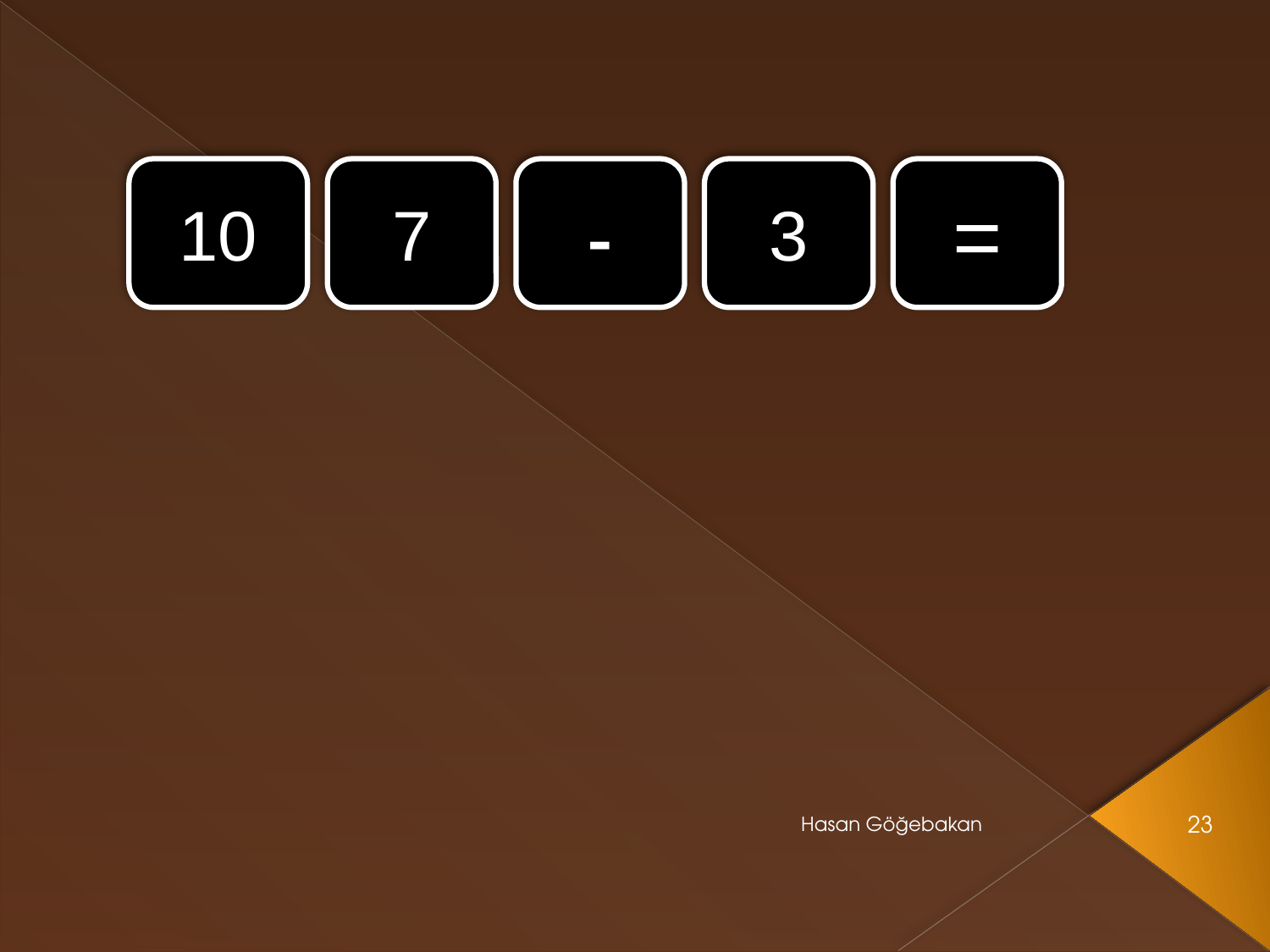

#
10
7
-
3
=

Hasan Göğebakan
23